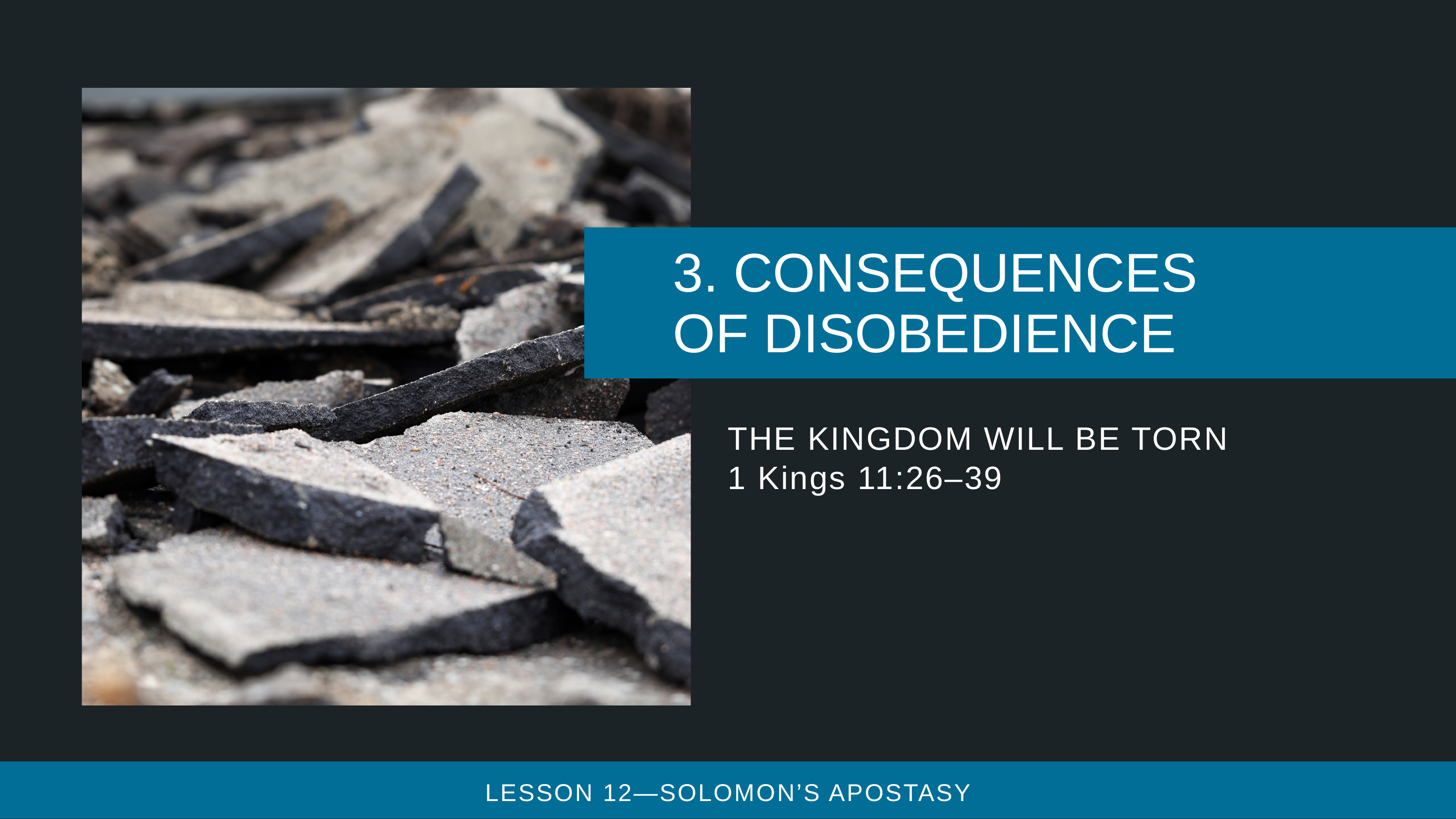

THE KINGDOM WILL BE TORN
1 Kings 11:26–39